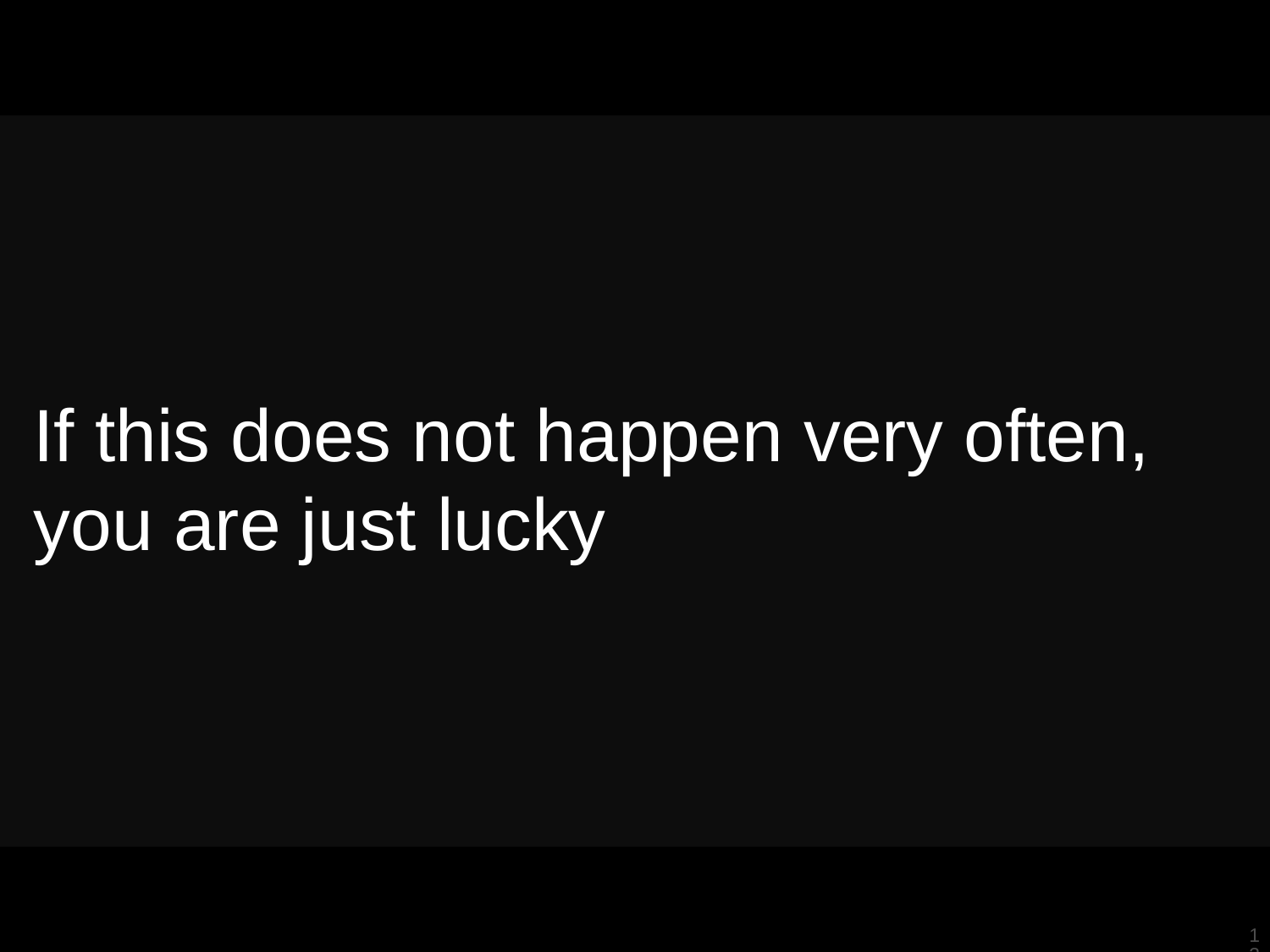

If this does not happen very often,
you are just lucky
13